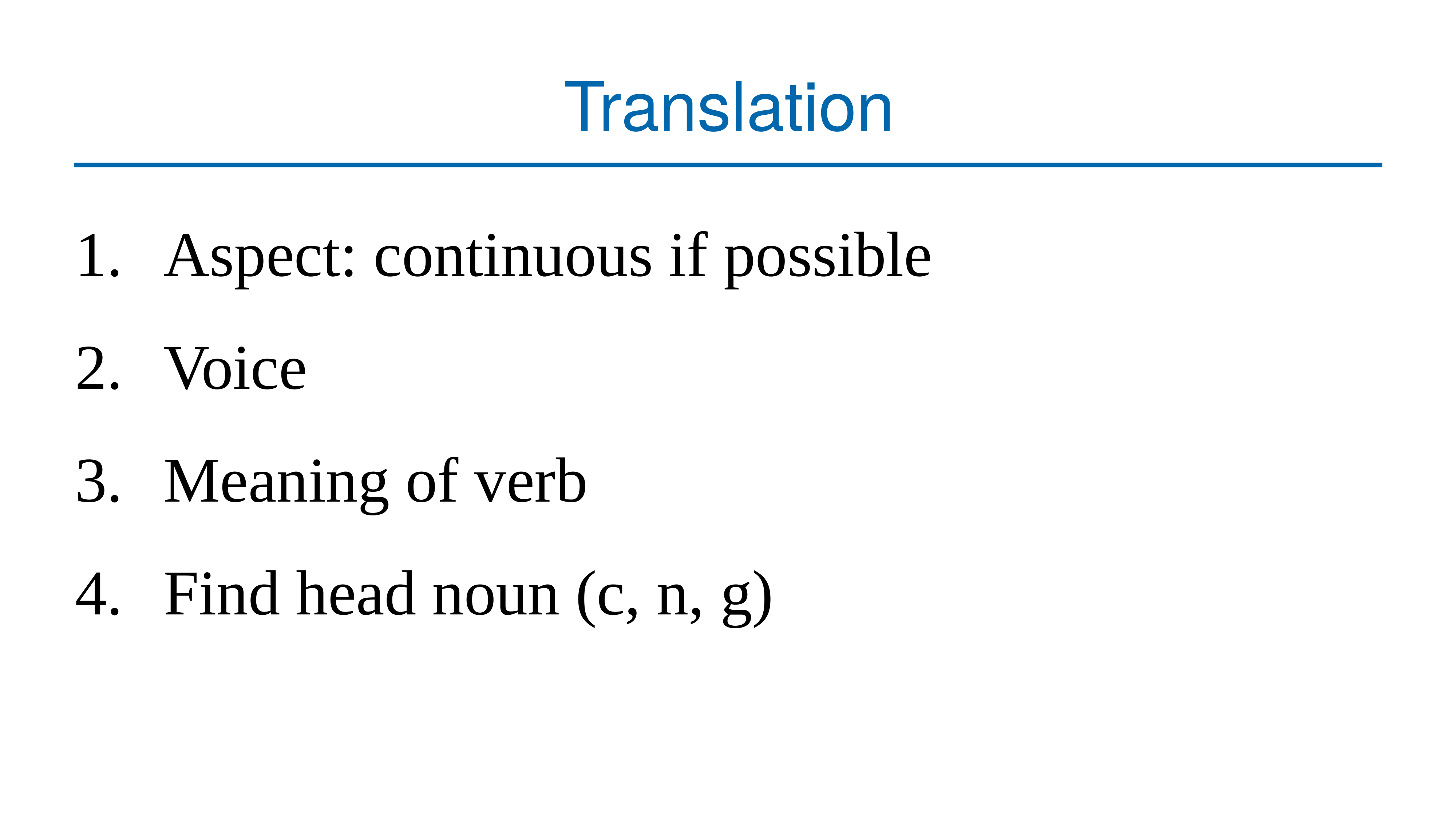

# Translation
Aspect: continuous if possible
Voice
Meaning of verb
Find head noun (c, n, g)